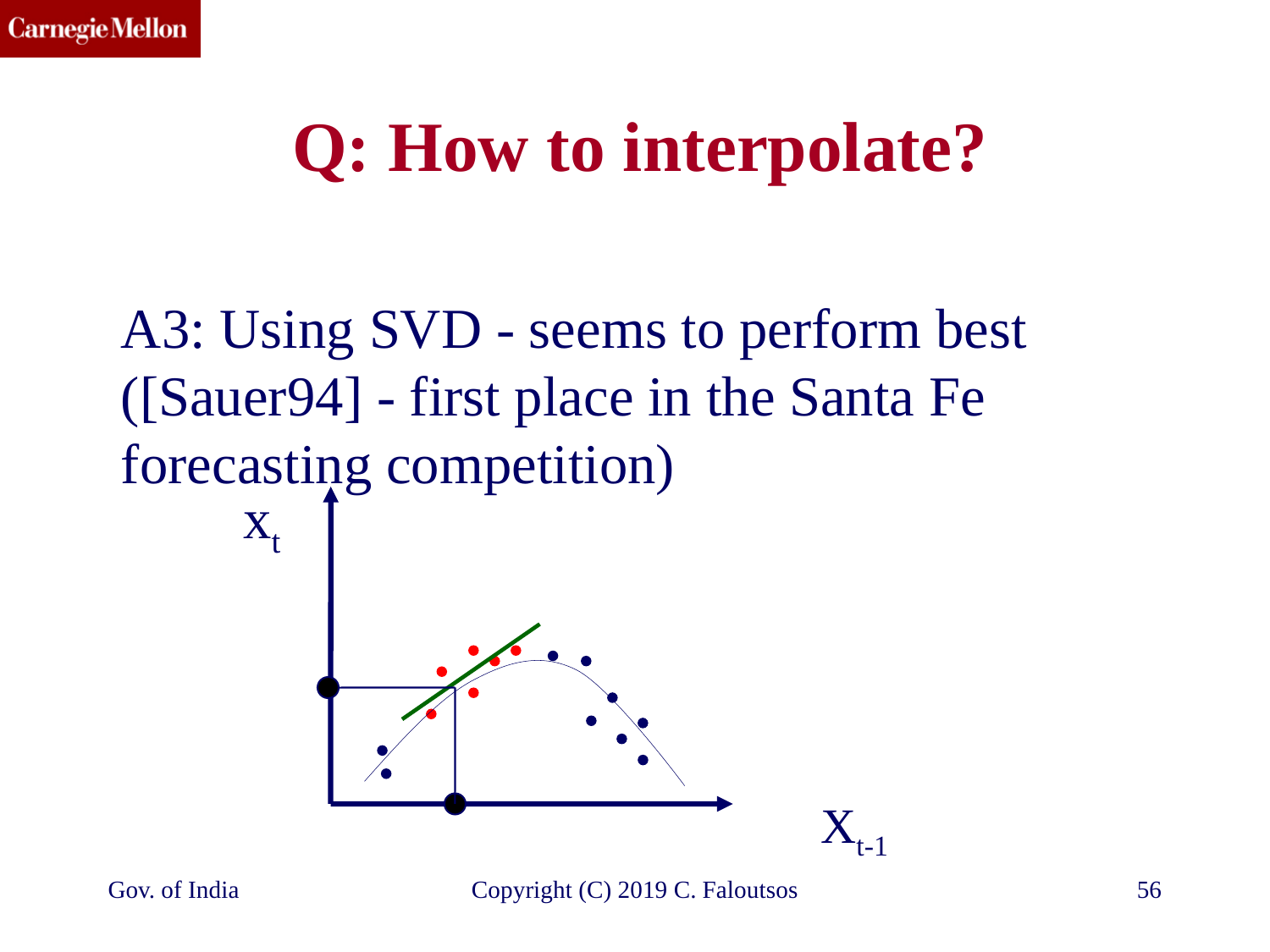

# Q: How to interpolate?
A3: Using SVD - seems to perform best ([Sauer94] - first place in the Santa Fe forecasting competition)

xt

Xt-1

Gov. of India
Copyright (C) 2019 C. Faloutsos
56